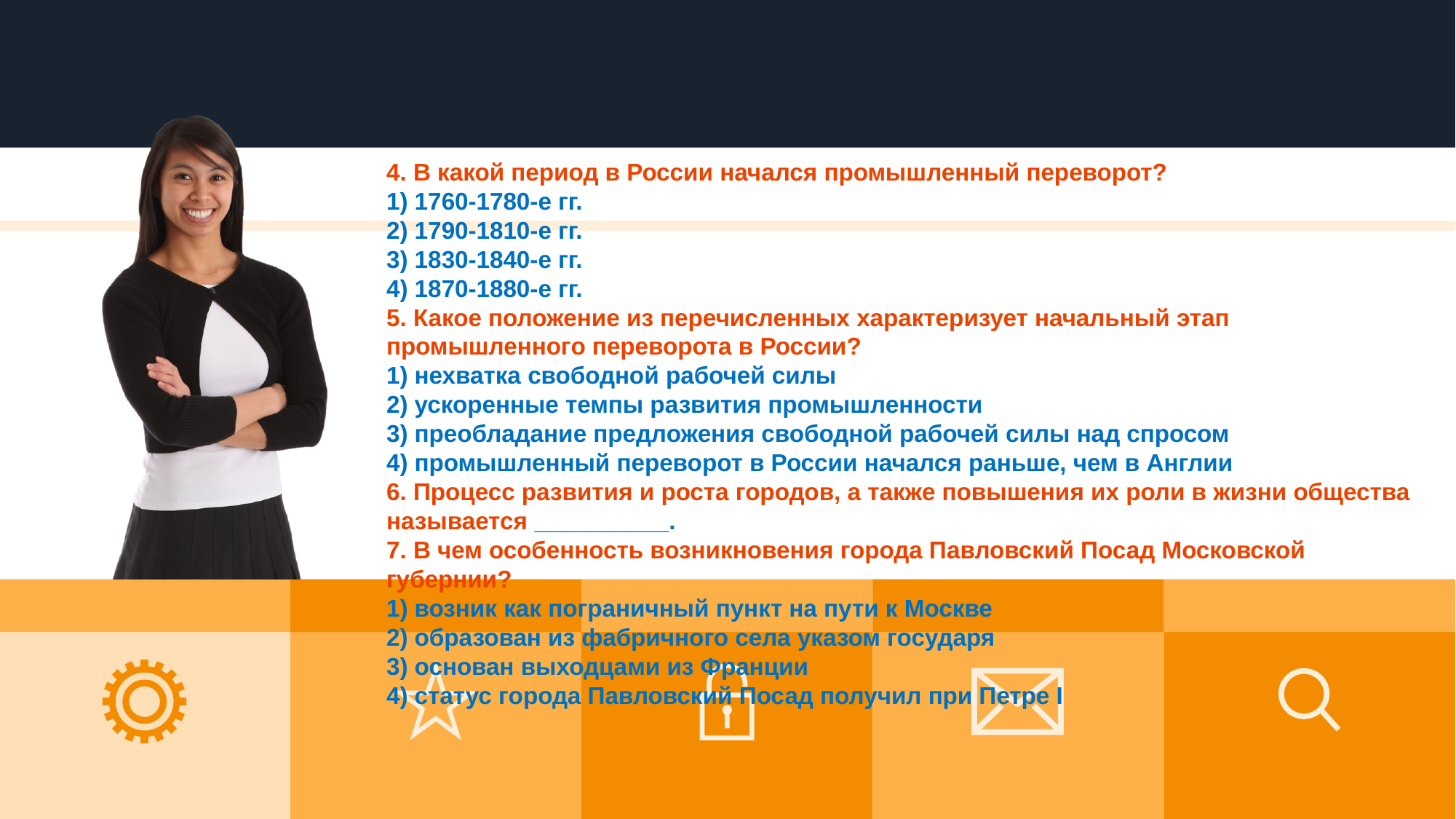

4. В какой период в России начался промышленный переворот?
1) 1760-1780-е гг.
2) 1790-1810-е гг.
3) 1830-1840-е гг.
4) 1870-1880-е гг.
5. Какое положение из перечисленных характеризует начальный этап промышленного переворота в России?
1) нехватка свободной рабочей силы
2) ускоренные темпы развития промышленности
3) преобладание предложения свободной рабочей силы над спросом
4) промышленный переворот в России начался раньше, чем в Англии
6. Процесс развития и роста городов, а также повышения их роли в жизни общества называется __________.
7. В чем особенность возникновения города Павловский Посад Московской губернии?
1) возник как пограничный пункт на пути к Москве
2) образован из фабричного села указом государя
3) основан выходцами из Франции
4) статус города Павловский Посад получил при Петре I